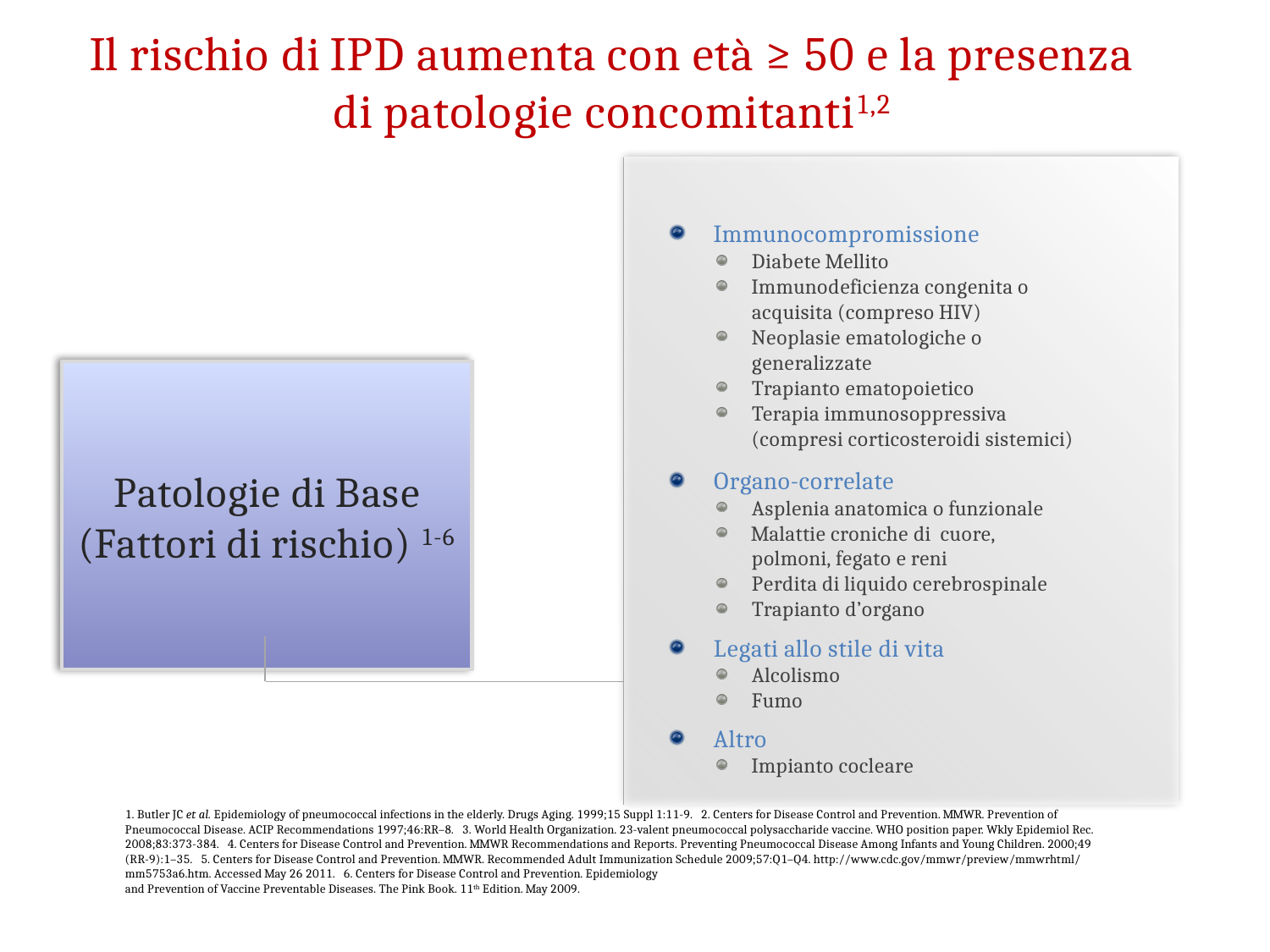

# Il rischio di IPD aumenta con età ≥ 50 e la presenza di patologie concomitanti1,2

Immunocompromissione
Diabete Mellito
Immunodeficienza congenita o acquisita (compreso HIV)
Neoplasie ematologiche o generalizzate
Trapianto ematopoietico
Terapia immunosoppressiva (compresi corticosteroidi sistemici)
Patologie di Base (Fattori di rischio) 1-6
Organo-correlate
Asplenia anatomica o funzionale
Malattie croniche di  cuore, polmoni, fegato e reni
Perdita di liquido cerebrospinale
Trapianto d’organo
Legati allo stile di vita
Alcolismo
Fumo
Altro
Impianto cocleare
1. Butler JC et al. Epidemiology of pneumococcal infections in the elderly. Drugs Aging. 1999;15 Suppl 1:11-9.   2. Centers for Disease Control and Prevention. MMWR. Prevention of Pneumococcal Disease. ACIP Recommendations 1997;46:RR–8.   3. World Health Organization. 23-valent pneumococcal polysaccharide vaccine. WHO position paper. Wkly Epidemiol Rec. 2008;83:373-384.   4. Centers for Disease Control and Prevention. MMWR Recommendations and Reports. Preventing Pneumococcal Disease Among Infants and Young Children. 2000;49 (RR-9):1–35.   5. Centers for Disease Control and Prevention. MMWR. Recommended Adult Immunization Schedule 2009;57:Q1–Q4. http://www.cdc.gov/mmwr/preview/mmwrhtml/ mm5753a6.htm. Accessed May 26 2011.   6. Centers for Disease Control and Prevention. Epidemiology
and Prevention of Vaccine Preventable Diseases. The Pink Book. 11th Edition. May 2009.